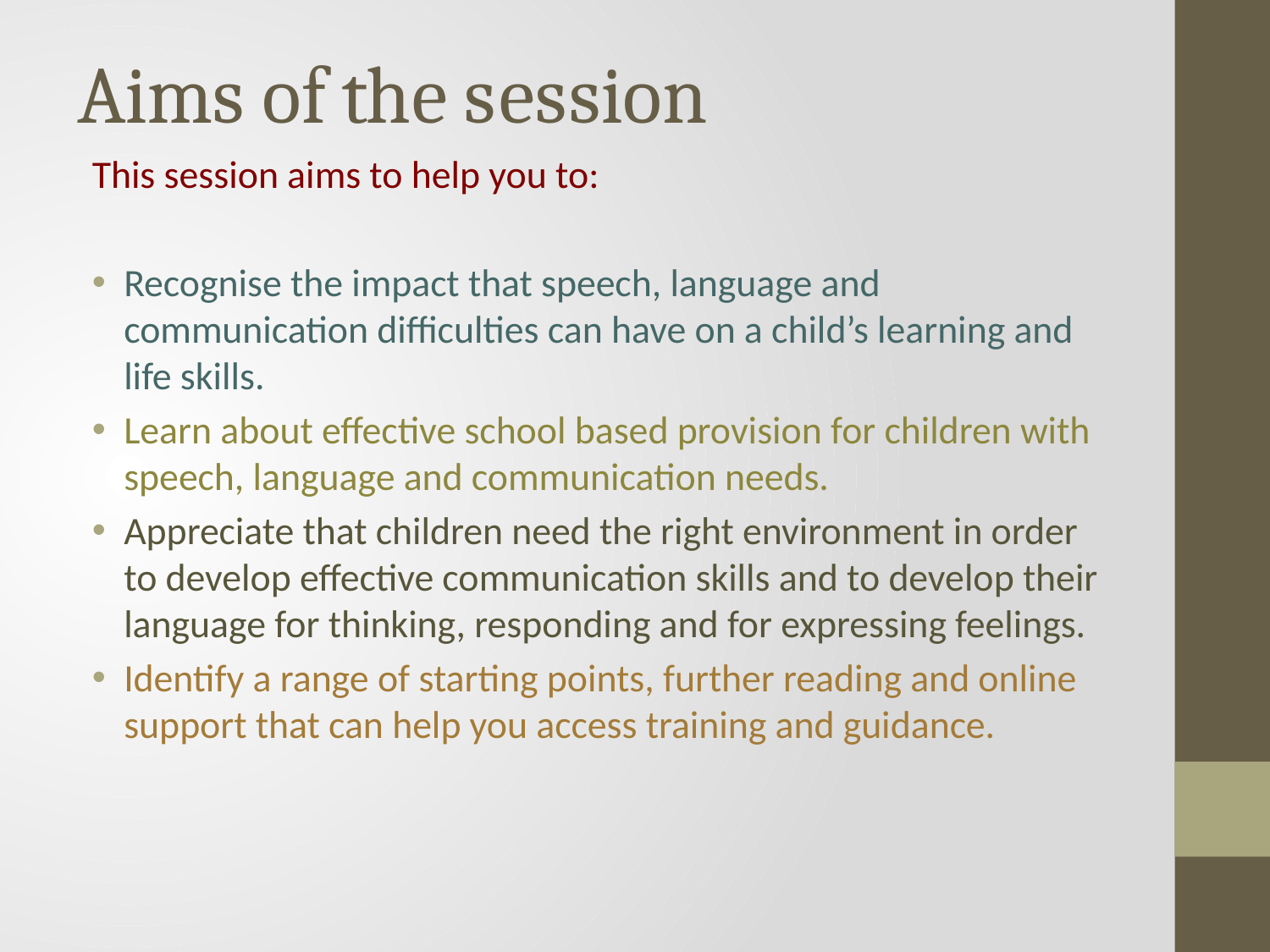

# Aims of the session
This session aims to help you to:

Recognise the impact that speech, language and communication difficulties can have on a child’s learning and life skills.
Learn about effective school based provision for children with speech, language and communication needs.
Appreciate that children need the right environment in order to develop effective communication skills and to develop their language for thinking, responding and for expressing feelings.
Identify a range of starting points, further reading and online support that can help you access training and guidance.